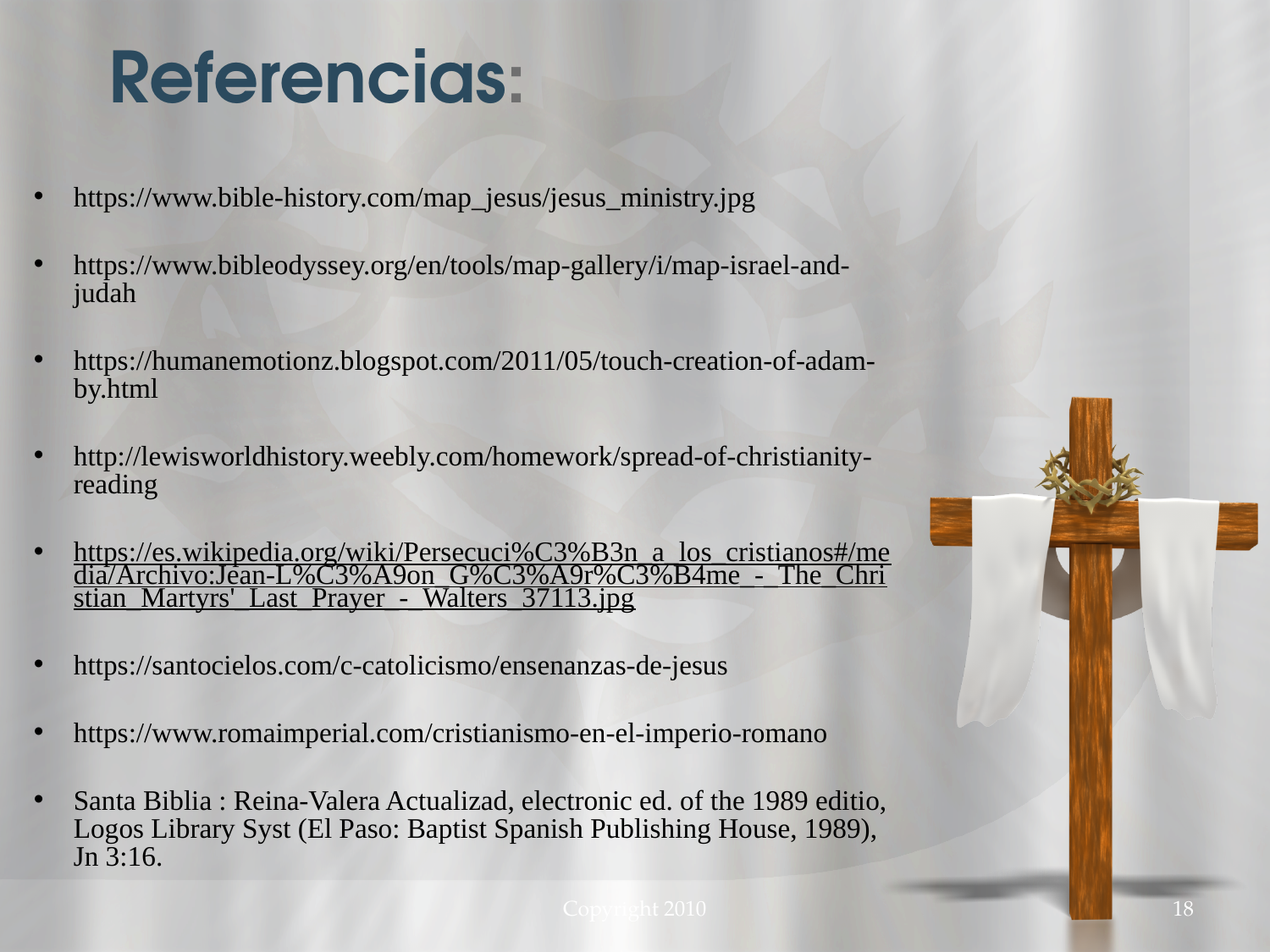

# Referencias:
https://www.bible-history.com/map_jesus/jesus_ministry.jpg

https://www.bibleodyssey.org/en/tools/map-gallery/i/map-israel-and-judah

https://humanemotionz.blogspot.com/2011/05/touch-creation-of-adam-by.html

http://lewisworldhistory.weebly.com/homework/spread-of-christianity-reading

https://es.wikipedia.org/wiki/Persecuci%C3%B3n_a_los_cristianos#/media/Archivo:Jean-L%C3%A9on_G%C3%A9r%C3%B4me_-_The_Christian_Martyrs'_Last_Prayer_-_Walters_37113.jpg

https://santocielos.com/c-catolicismo/ensenanzas-de-jesus

https://www.romaimperial.com/cristianismo-en-el-imperio-romano

Santa Biblia : Reina-Valera Actualizad, electronic ed. of the 1989 editio, Logos Library Syst (El Paso: Baptist Spanish Publishing House, 1989), Jn 3:16.

Copyright 2010
18